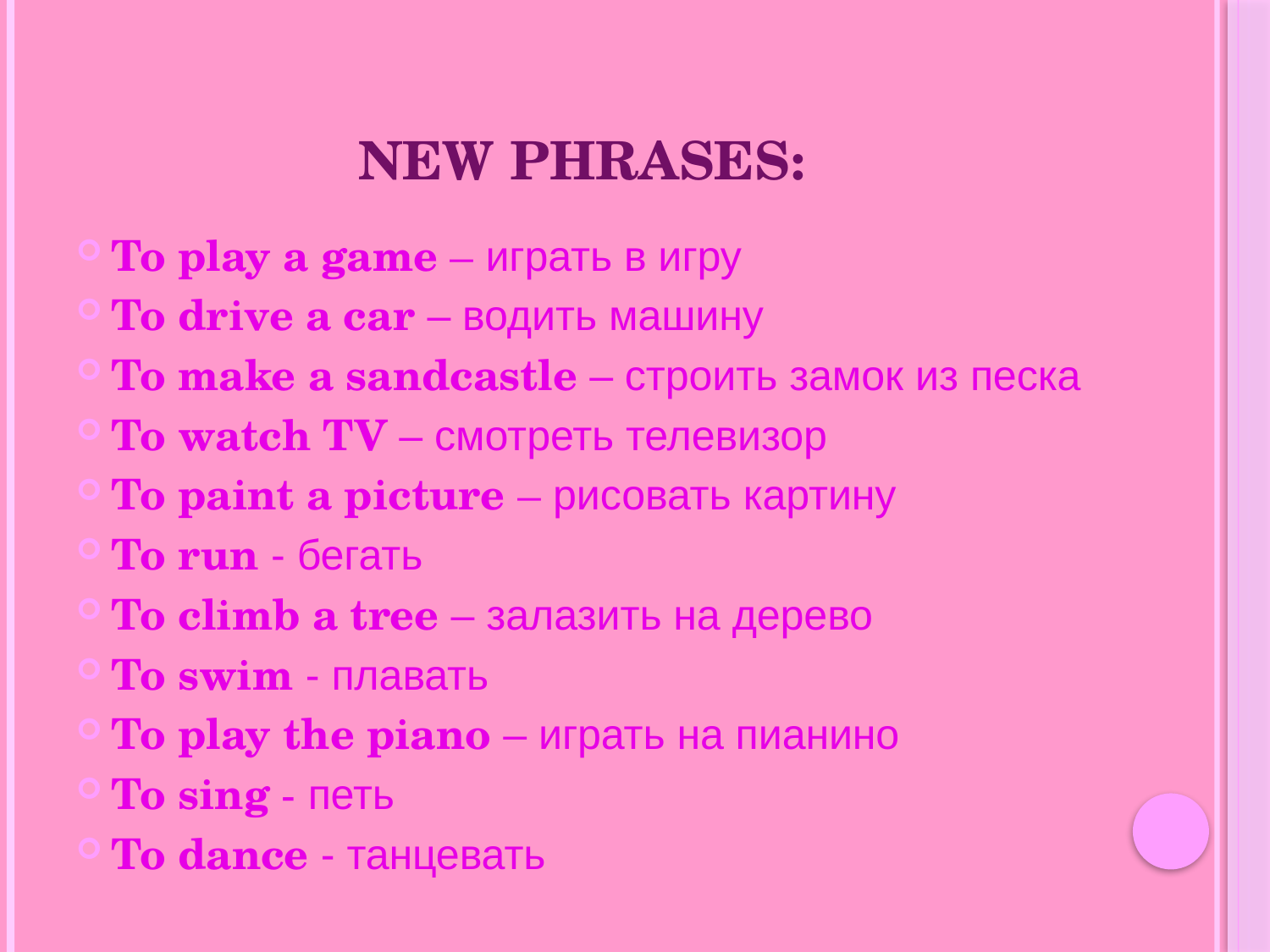

# NEW PHRASES:
To play a game – играть в игру
To drive a car – водить машину
To make a sandcastle – строить замок из песка
To watch TV – смотреть телевизор
To paint a picture – рисовать картину
To run - бегать
To climb a tree – залазить на дерево
To swim - плавать
To play the piano – играть на пианино
To sing - петь
To dance - танцевать